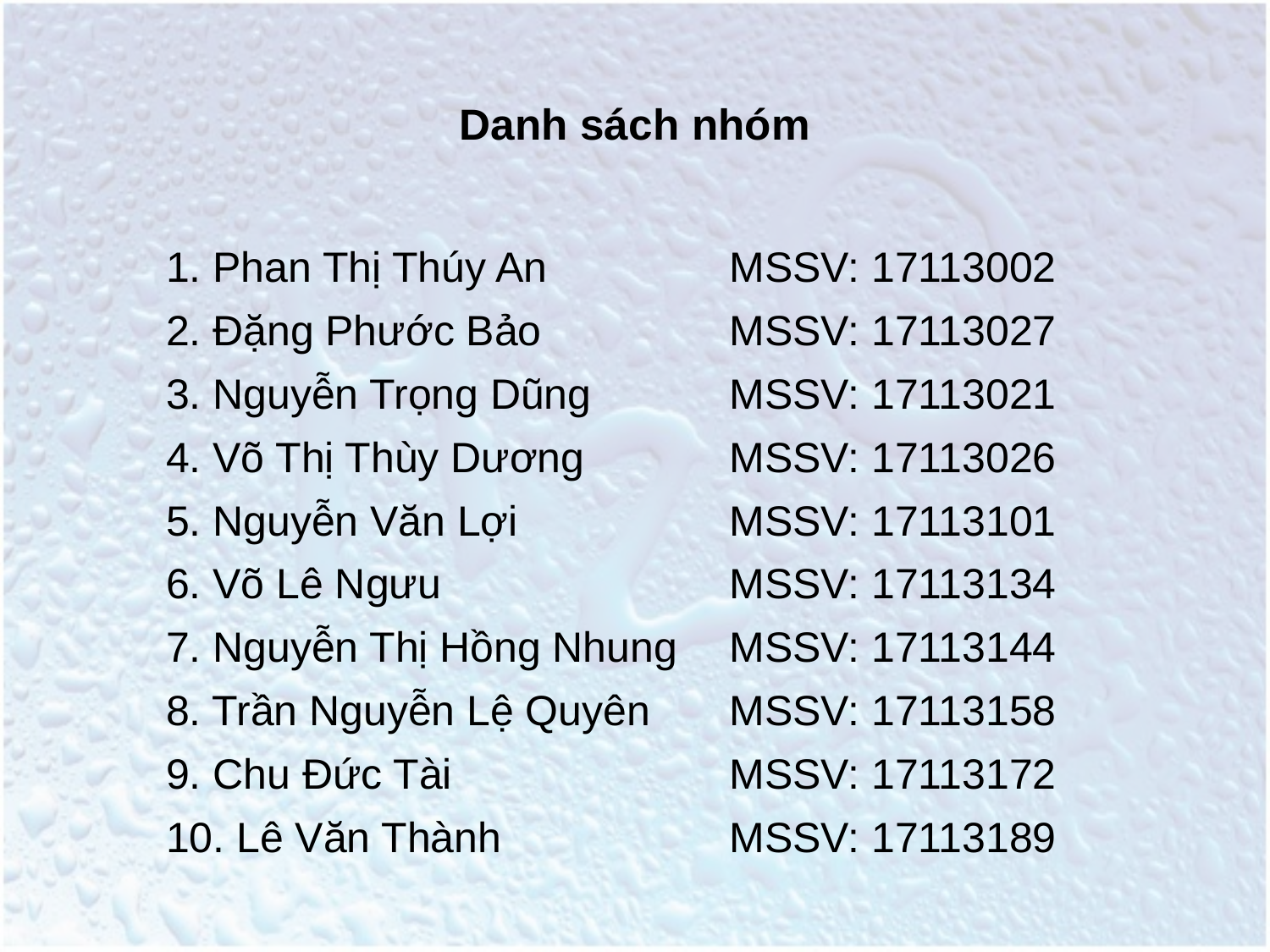

# Danh sách nhóm
1. Phan Thị Thúy An
2. Đặng Phước Bảo
3. Nguyễn Trọng Dũng
4. Võ Thị Thùy Dương
5. Nguyễn Văn Lợi
6. Võ Lê Ngưu
7. Nguyễn Thị Hồng Nhung
8. Trần Nguyễn Lệ Quyên
9. Chu Đức Tài
10. Lê Văn Thành
MSSV: 17113002
MSSV: 17113027
MSSV: 17113021
MSSV: 17113026
MSSV: 17113101
MSSV: 17113134
MSSV: 17113144
MSSV: 17113158
MSSV: 17113172
MSSV: 17113189
2